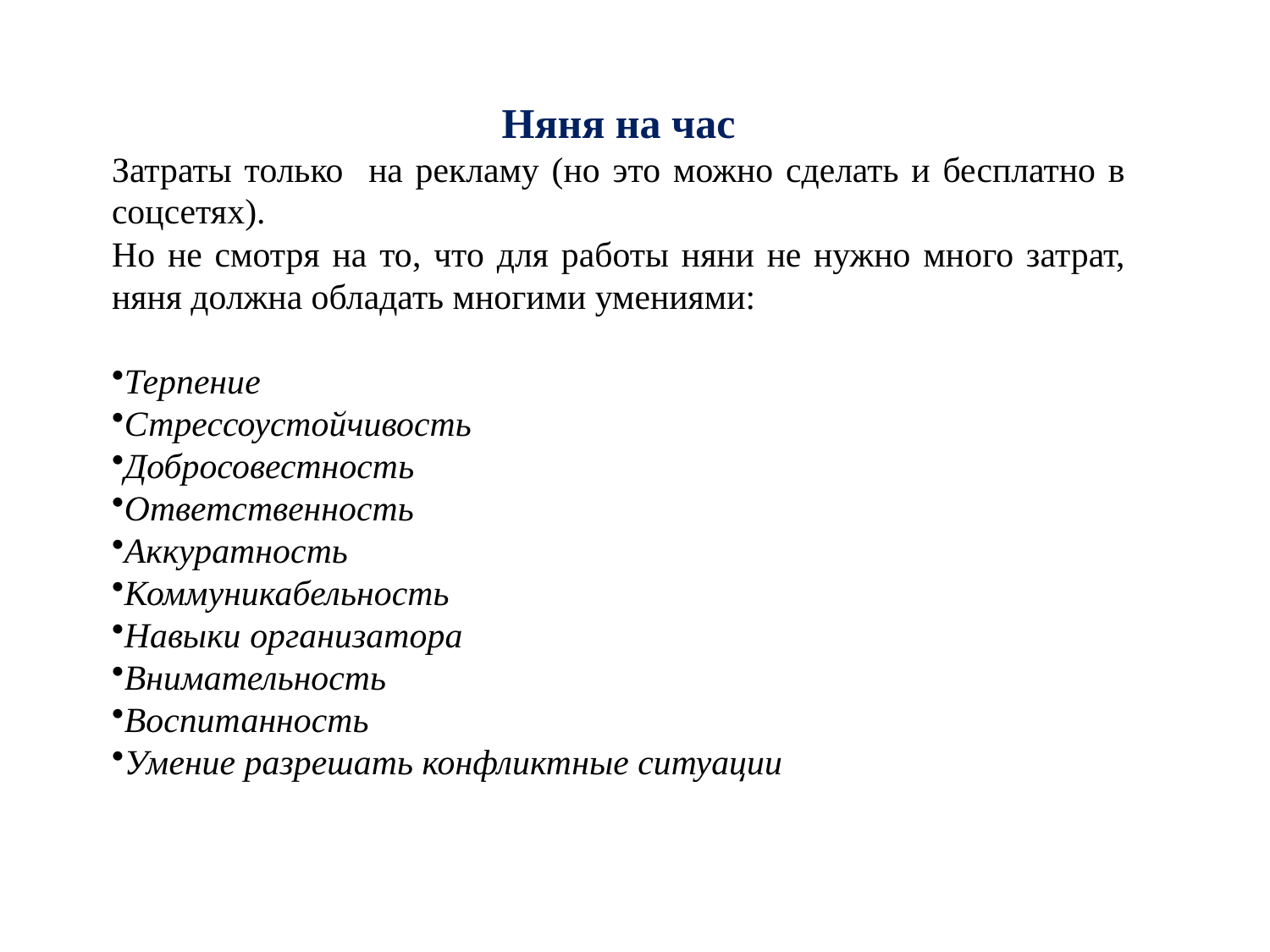

Няня на час
Затраты только  на рекламу (но это можно сделать и бесплатно в соцсетях).
Но не смотря на то, что для работы няни не нужно много затрат, няня должна обладать многими умениями:

Терпение
Стрессоустойчивость
Добросовестность
Ответственность
Аккуратность
Коммуникабельность
Навыки организатора
Внимательность
Воспитанность
Умение разрешать конфликтные ситуации